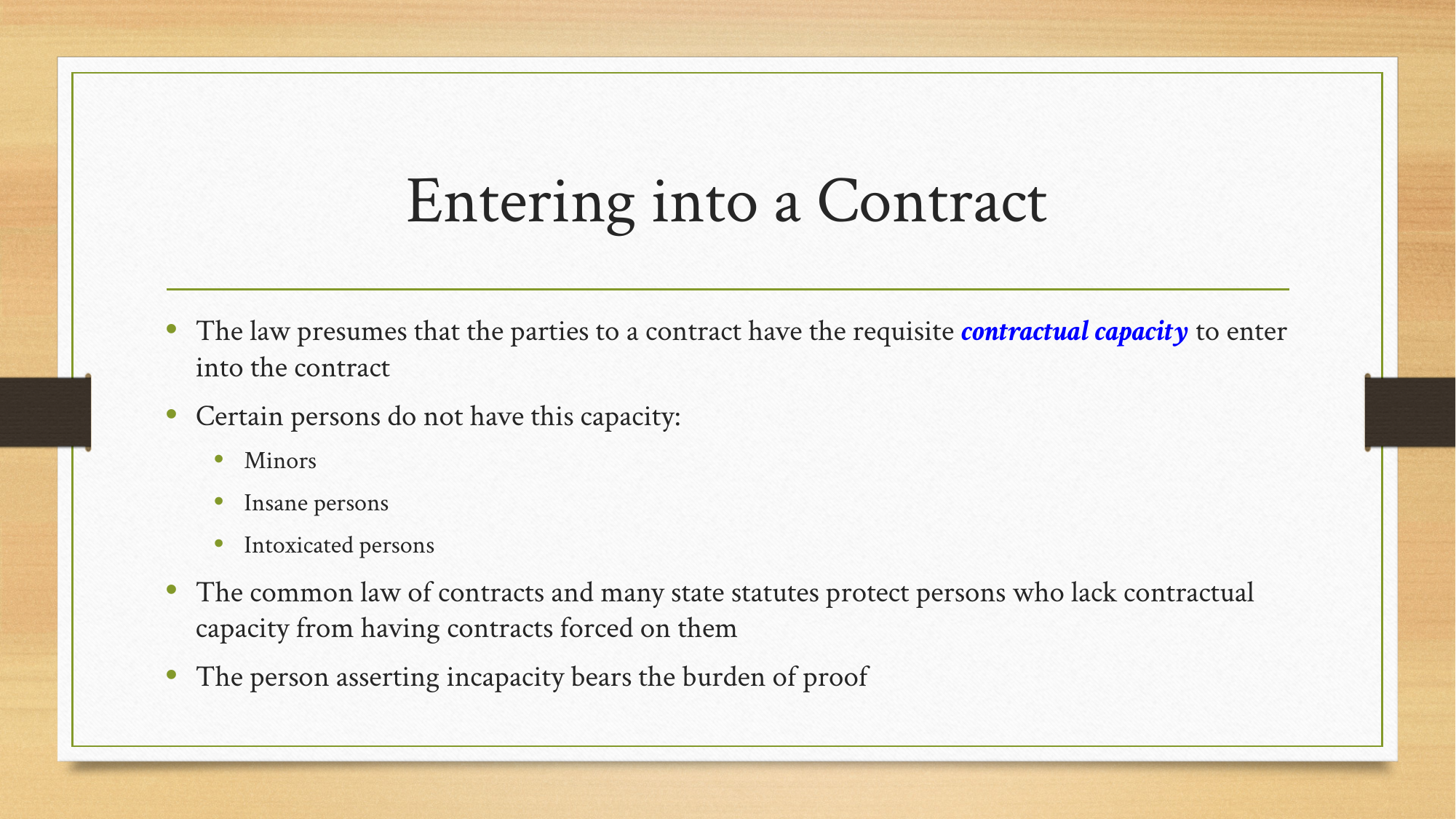

# Entering into a Contract
The law presumes that the parties to a contract have the requisite contractual capacity to enter into the contract
Certain persons do not have this capacity:
Minors
Insane persons
Intoxicated persons
The common law of contracts and many state statutes protect persons who lack contractual capacity from having contracts forced on them
The person asserting incapacity bears the burden of proof